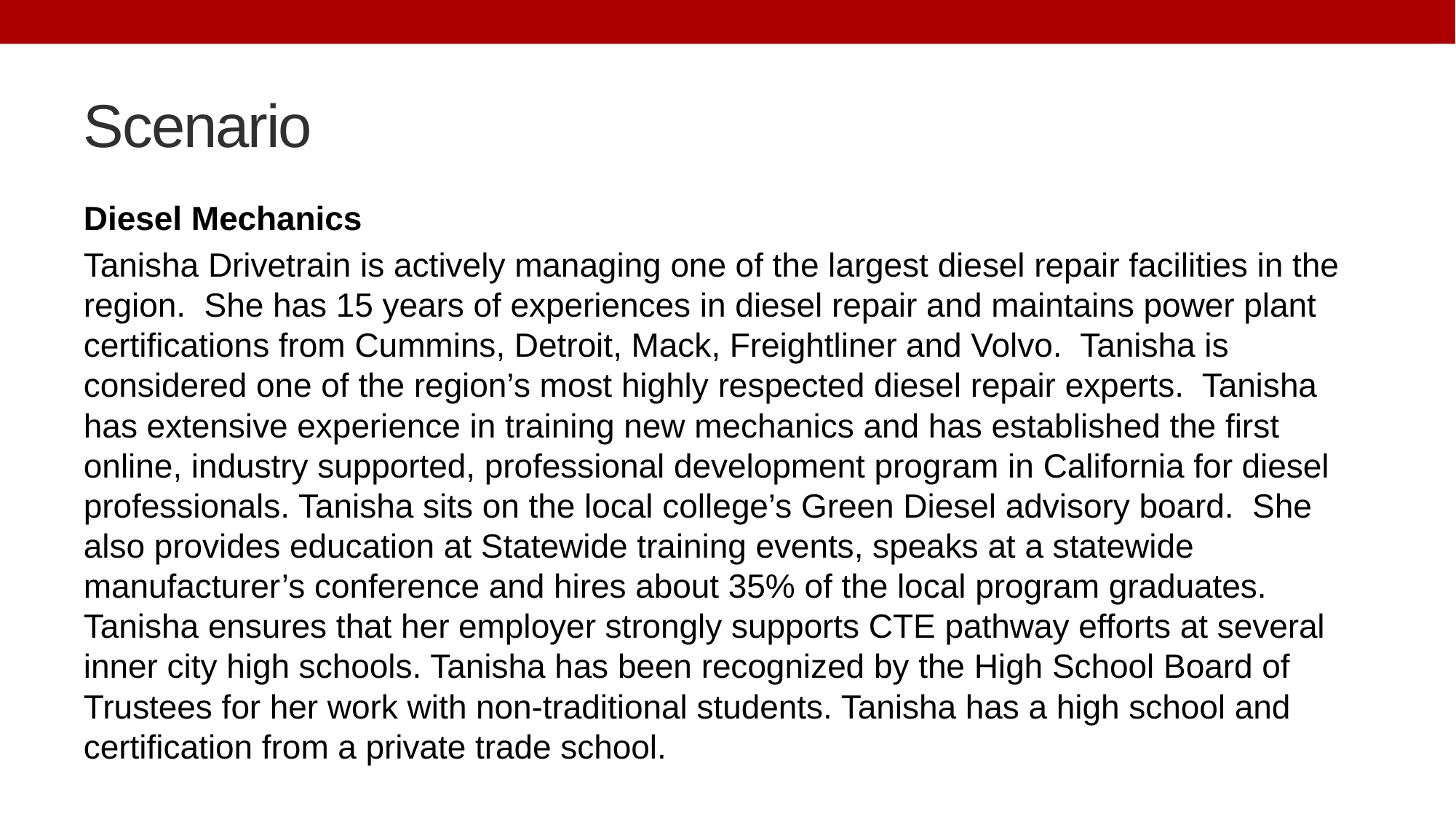

# Scenario
Diesel Mechanics
Tanisha Drivetrain is actively managing one of the largest diesel repair facilities in the region.  She has 15 years of experiences in diesel repair and maintains power plant certifications from Cummins, Detroit, Mack, Freightliner and Volvo.  Tanisha is considered one of the region’s most highly respected diesel repair experts.  Tanisha has extensive experience in training new mechanics and has established the first online, industry supported, professional development program in California for diesel professionals. Tanisha sits on the local college’s Green Diesel advisory board.  She also provides education at Statewide training events, speaks at a statewide manufacturer’s conference and hires about 35% of the local program graduates.  Tanisha ensures that her employer strongly supports CTE pathway efforts at several inner city high schools. Tanisha has been recognized by the High School Board of Trustees for her work with non-traditional students. Tanisha has a high school and certification from a private trade school.